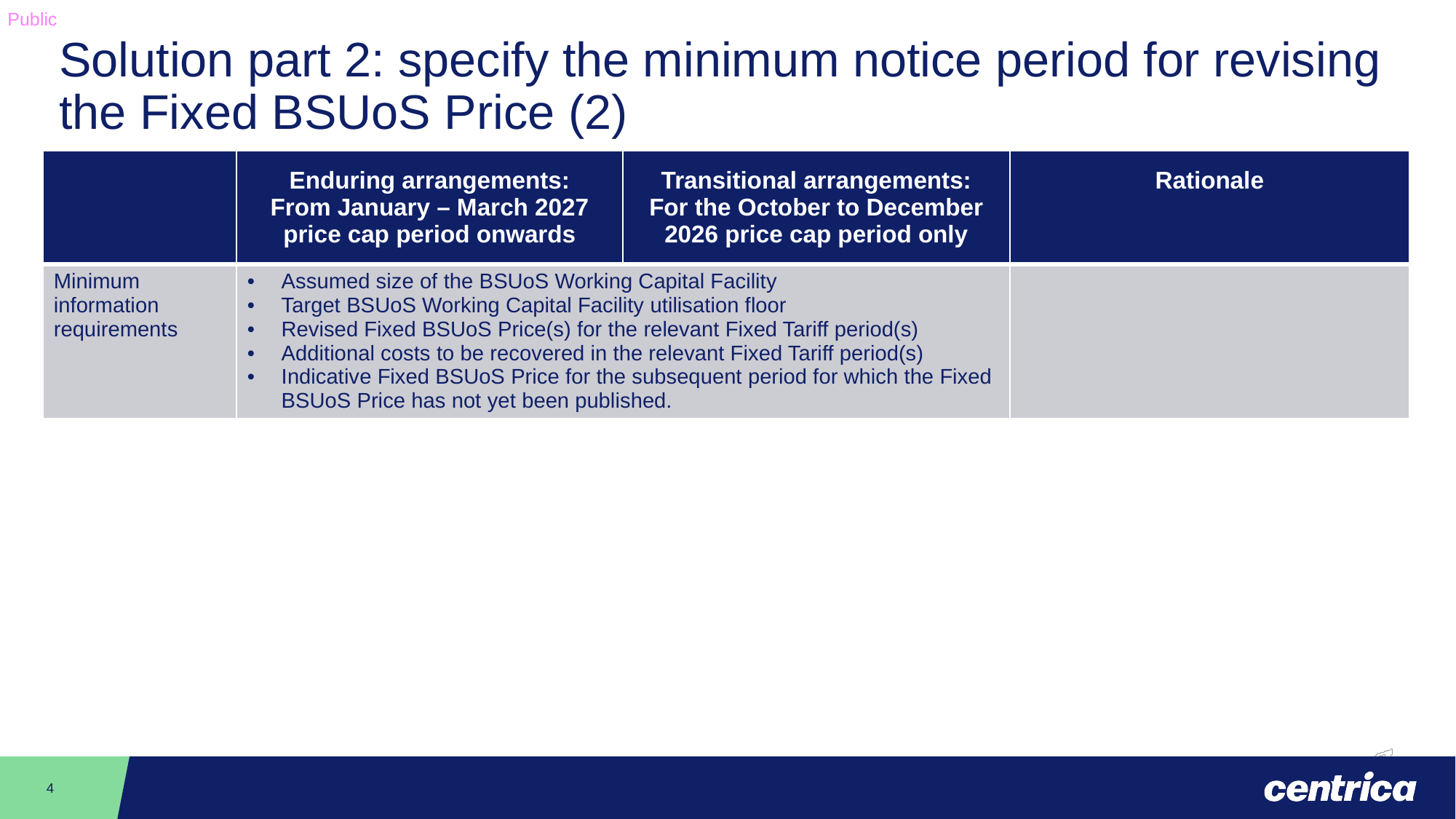

Solution part 2: specify the minimum notice period for revising the Fixed BSUoS Price (2)
|  | Enduring arrangements: From January – March 2027 price cap period onwards | Transitional arrangements: For the October to December 2026 price cap period only | Rationale |
| --- | --- | --- | --- |
| Minimum information requirements | Assumed size of the BSUoS Working Capital Facility Target BSUoS Working Capital Facility utilisation floor Revised Fixed BSUoS Price(s) for the relevant Fixed Tariff period(s) Additional costs to be recovered in the relevant Fixed Tariff period(s) Indicative Fixed BSUoS Price for the subsequent period for which the Fixed BSUoS Price has not yet been published. |  |  |